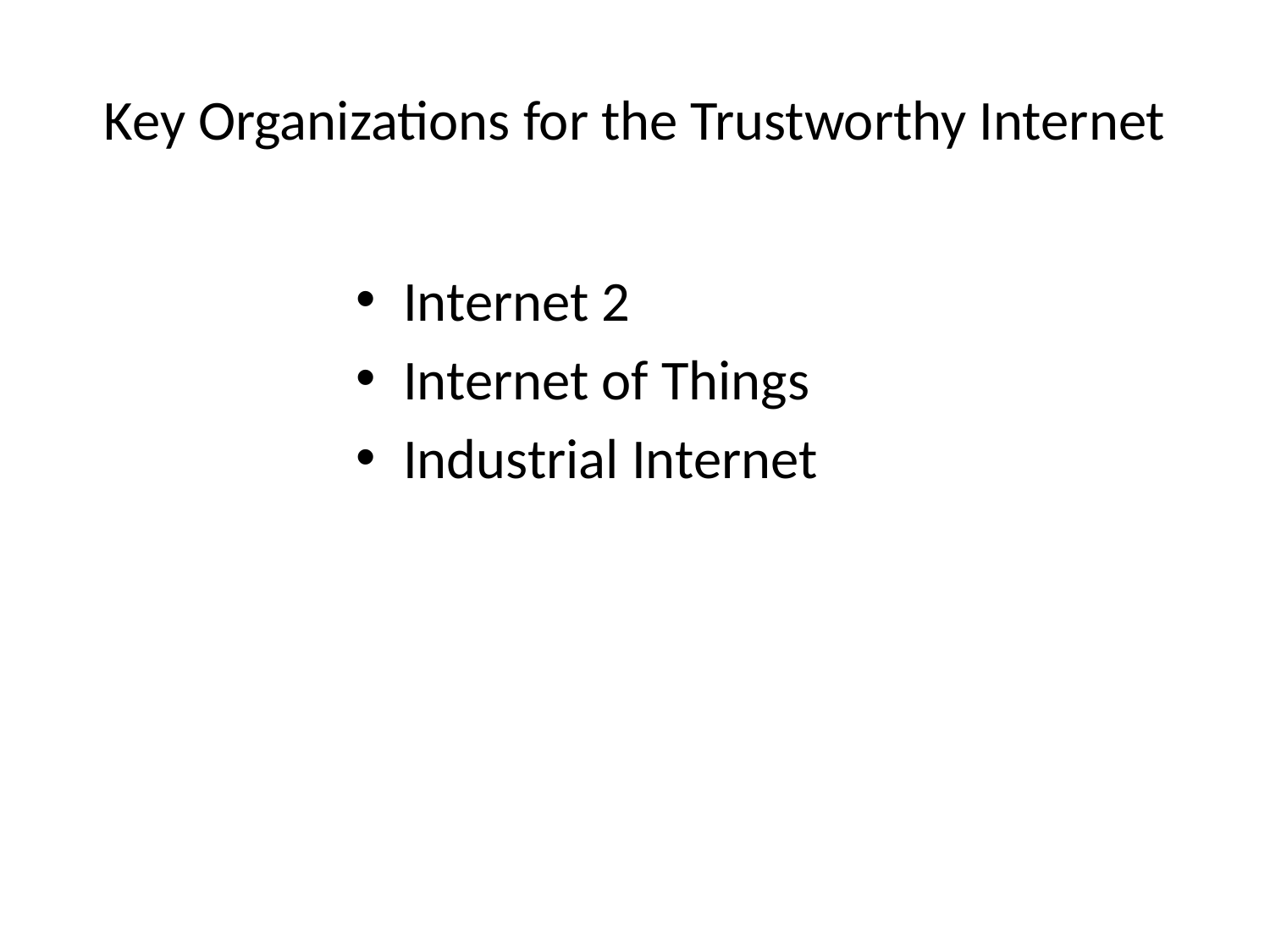

# Key Organizations for the Trustworthy Internet
Internet 2
Internet of Things
Industrial Internet